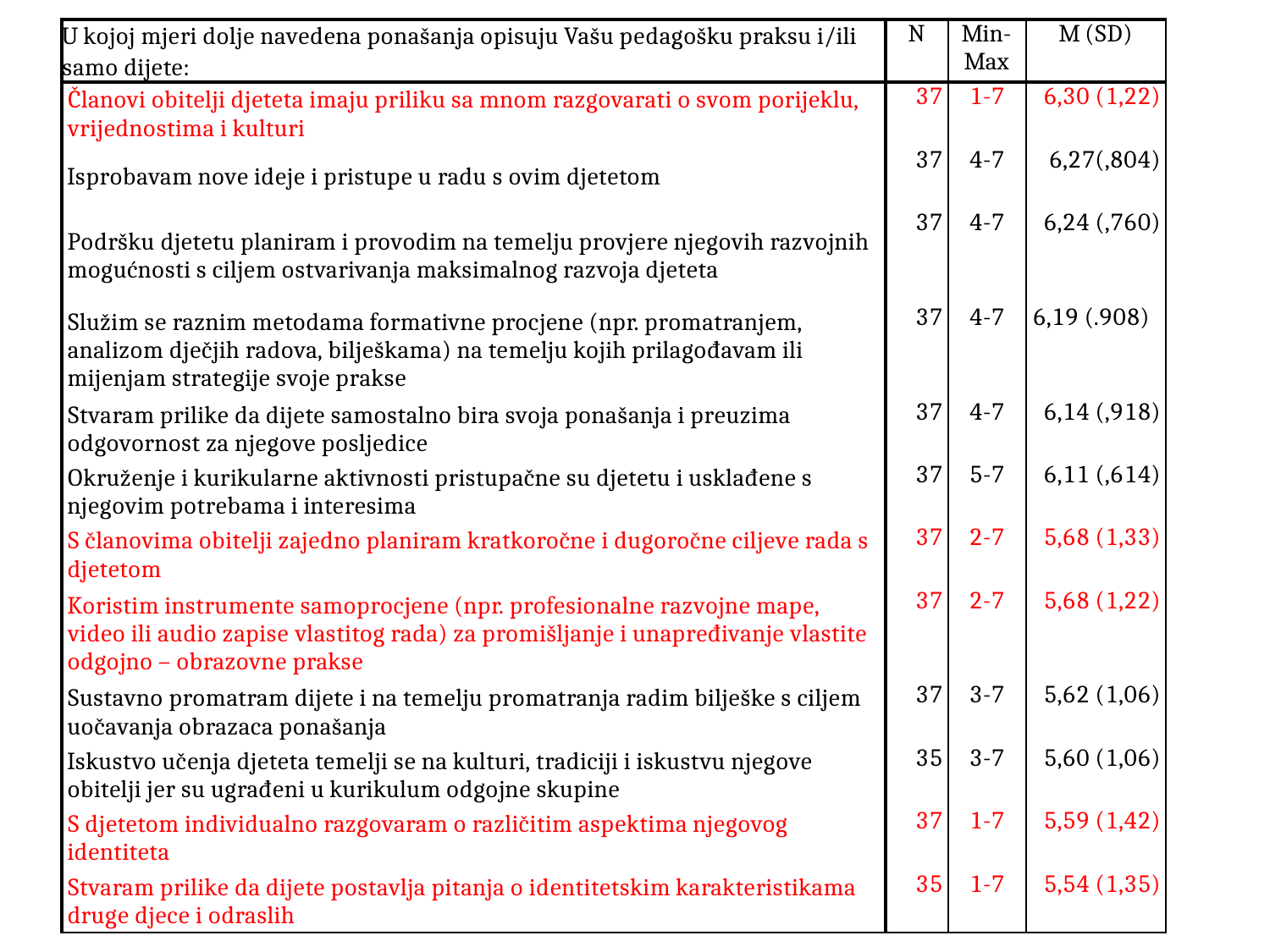

| U kojoj mjeri dolje navedena ponašanja opisuju Vašu pedagošku praksu i/ili samo dijete: | N | Min-Max | M (SD) |
| --- | --- | --- | --- |
| Članovi obitelji djeteta imaju priliku sa mnom razgovarati o svom porijeklu, vrijednostima i kulturi | 37 | 1-7 | 6,30 (1,22) |
| Isprobavam nove ideje i pristupe u radu s ovim djetetom | 37 | 4-7 | 6,27(,804) |
| Podršku djetetu planiram i provodim na temelju provjere njegovih razvojnih mogućnosti s ciljem ostvarivanja maksimalnog razvoja djeteta | 37 | 4-7 | 6,24 (,760) |
| Služim se raznim metodama formativne procjene (npr. promatranjem, analizom dječjih radova, bilješkama) na temelju kojih prilagođavam ili mijenjam strategije svoje prakse | 37 | 4-7 | 6,19 (.908) |
| Stvaram prilike da dijete samostalno bira svoja ponašanja i preuzima odgovornost za njegove posljedice | 37 | 4-7 | 6,14 (,918) |
| Okruženje i kurikularne aktivnosti pristupačne su djetetu i usklađene s njegovim potrebama i interesima | 37 | 5-7 | 6,11 (,614) |
| S članovima obitelji zajedno planiram kratkoročne i dugoročne ciljeve rada s djetetom | 37 | 2-7 | 5,68 (1,33) |
| Koristim instrumente samoprocjene (npr. profesionalne razvojne mape, video ili audio zapise vlastitog rada) za promišljanje i unapređivanje vlastite odgojno – obrazovne prakse | 37 | 2-7 | 5,68 (1,22) |
| Sustavno promatram dijete i na temelju promatranja radim bilješke s ciljem uočavanja obrazaca ponašanja | 37 | 3-7 | 5,62 (1,06) |
| Iskustvo učenja djeteta temelji se na kulturi, tradiciji i iskustvu njegove obitelji jer su ugrađeni u kurikulum odgojne skupine | 35 | 3-7 | 5,60 (1,06) |
| S djetetom individualno razgovaram o različitim aspektima njegovog identiteta | 37 | 1-7 | 5,59 (1,42) |
| Stvaram prilike da dijete postavlja pitanja o identitetskim karakteristikama druge djece i odraslih | 35 | 1-7 | 5,54 (1,35) |